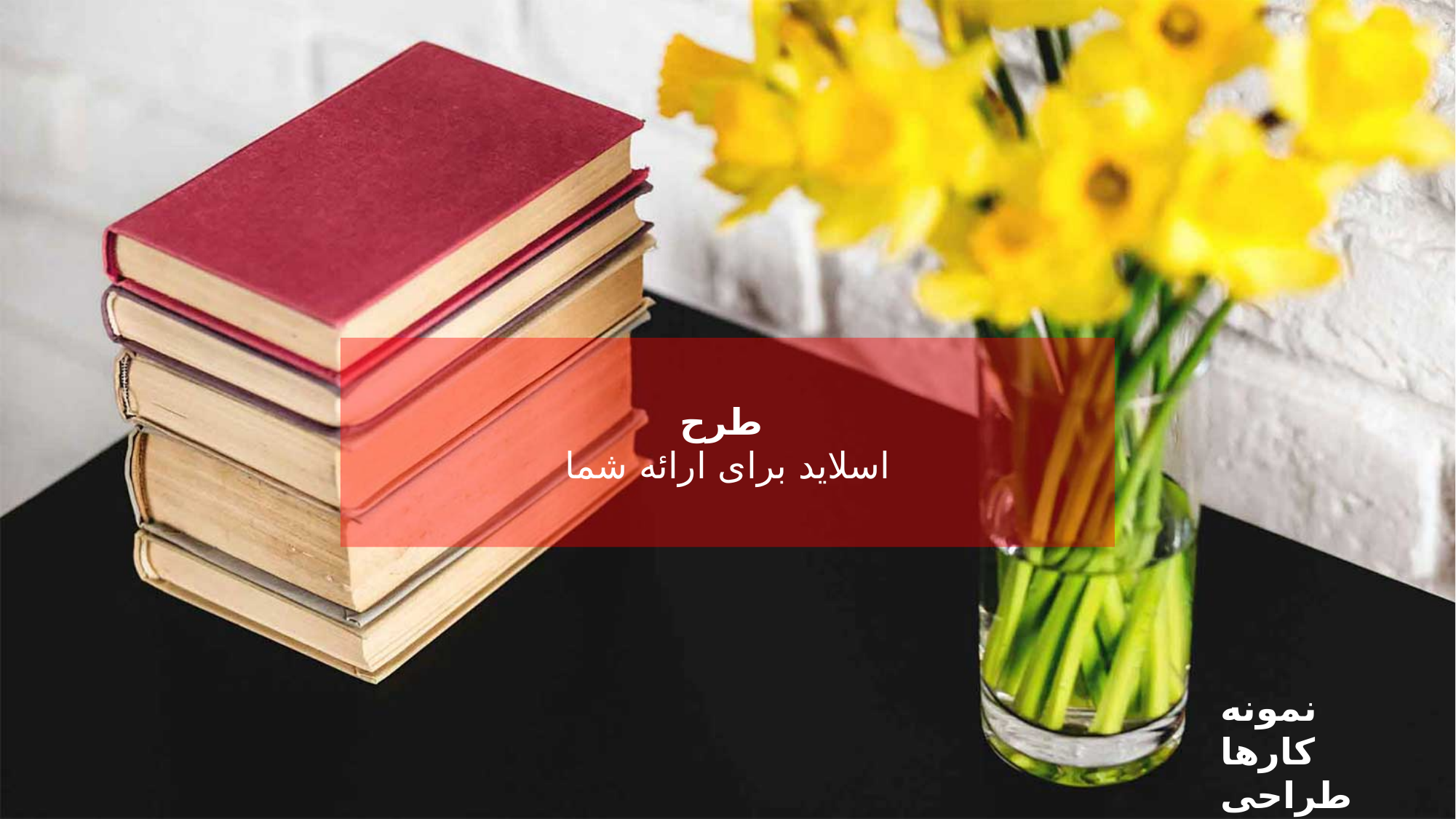

طرح
اسلاید برای ارائه شما

نمونه کارها طراحی شده